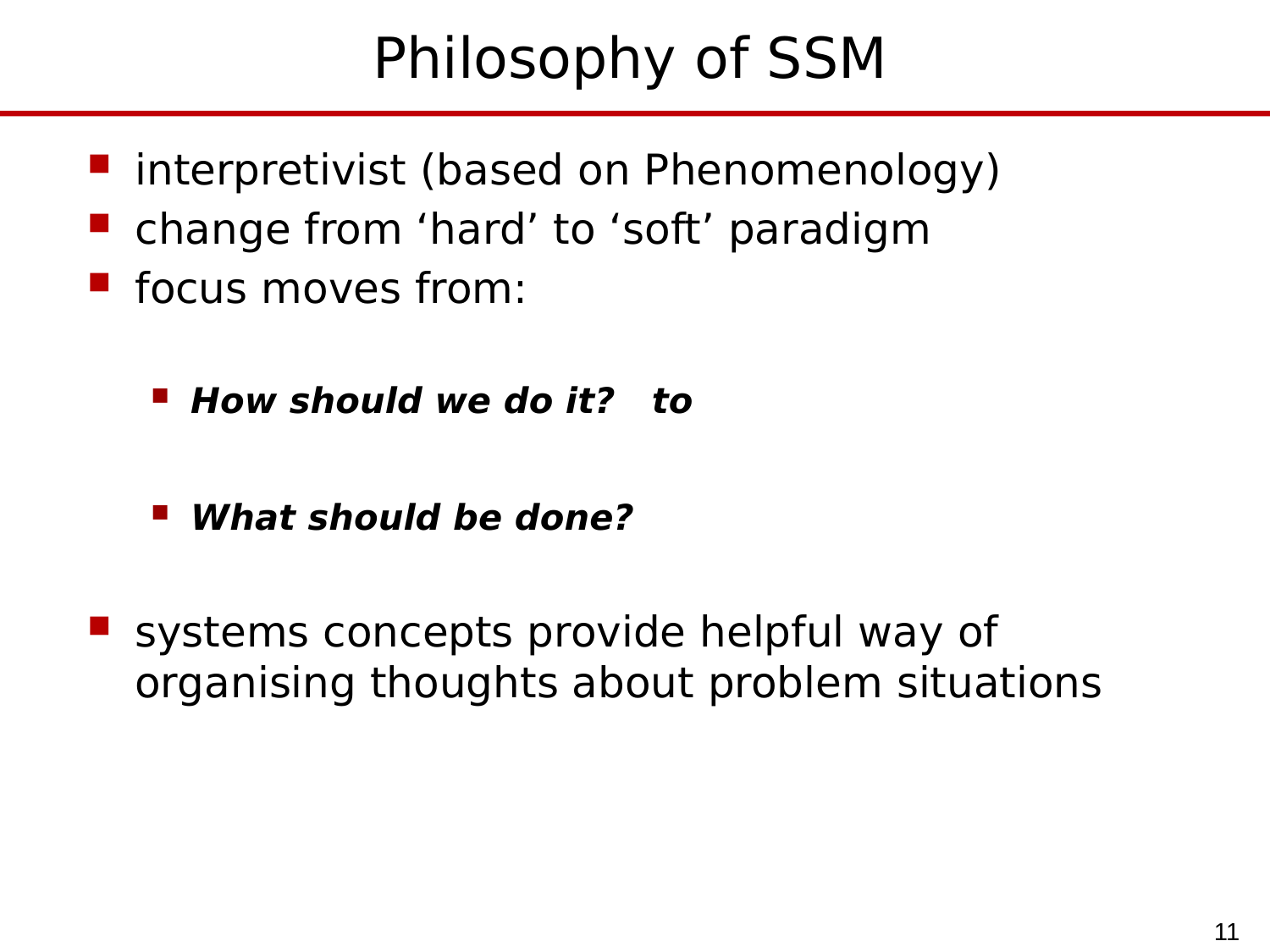

# Philosophy of SSM
interpretivist (based on Phenomenology)
change from ‘hard’ to ‘soft’ paradigm
focus moves from:

How should we do it?   to

What should be done?

systems concepts provide helpful way of organising thoughts about problem situations
11